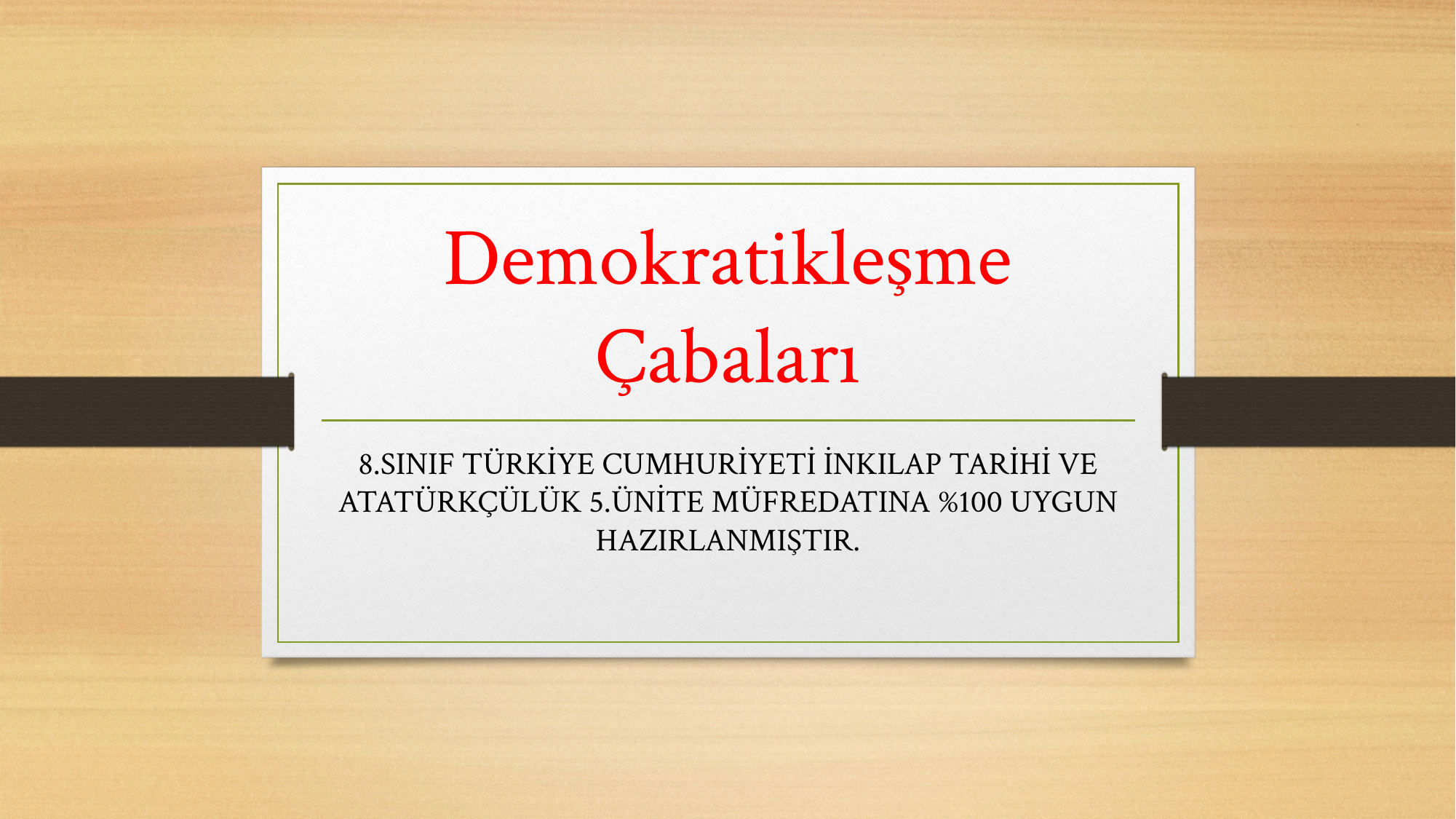

# Demokratikleşme Çabaları
8.SINIF TÜRKİYE CUMHURİYETİ İNKILAP TARİHİ VE ATATÜRKÇÜLÜK 5.ÜNİTE MÜFREDATINA %100 UYGUN HAZIRLANMIŞTIR.